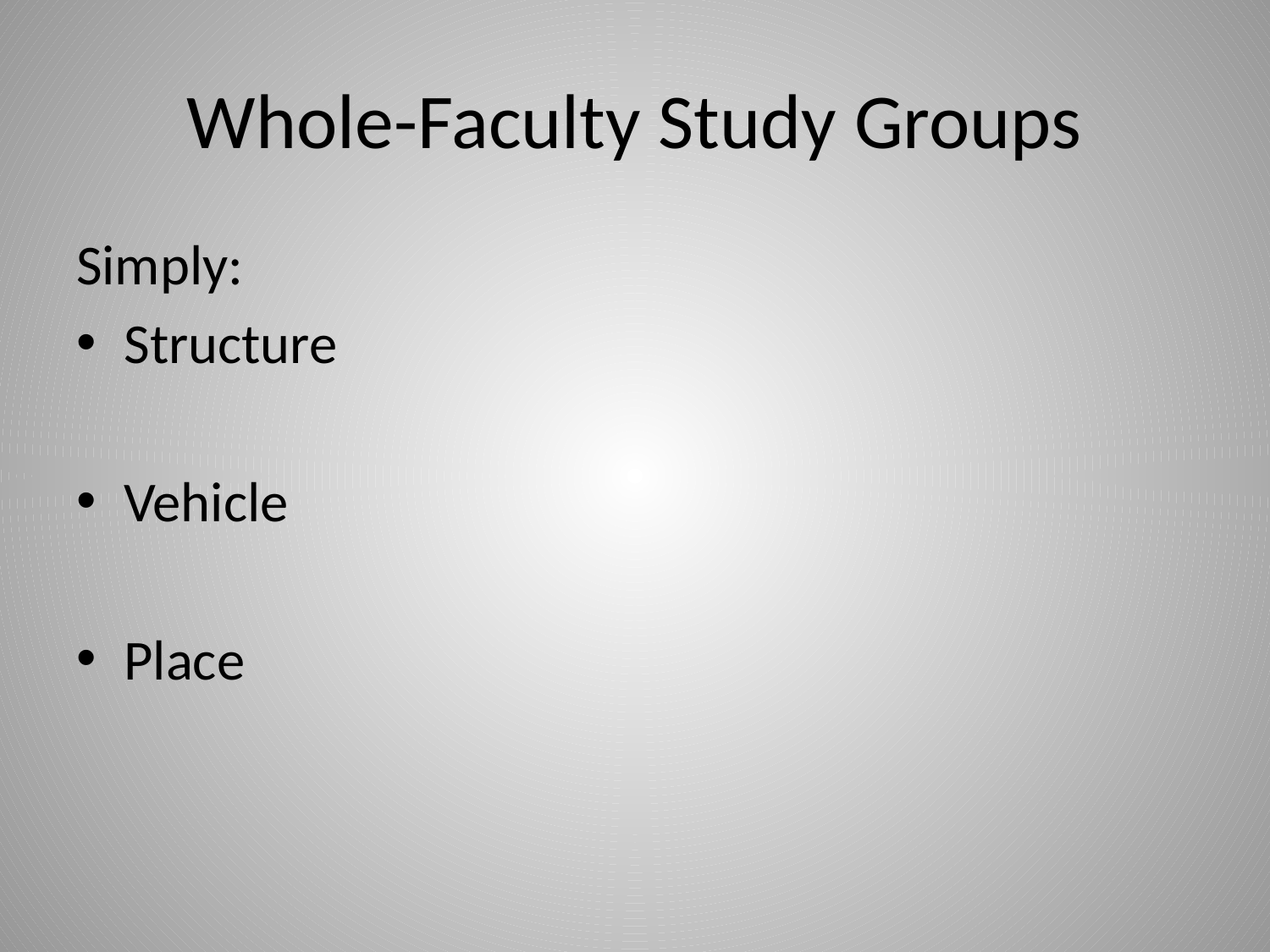

# Whole-Faculty Study Groups
Simply:
Structure

Vehicle

Place